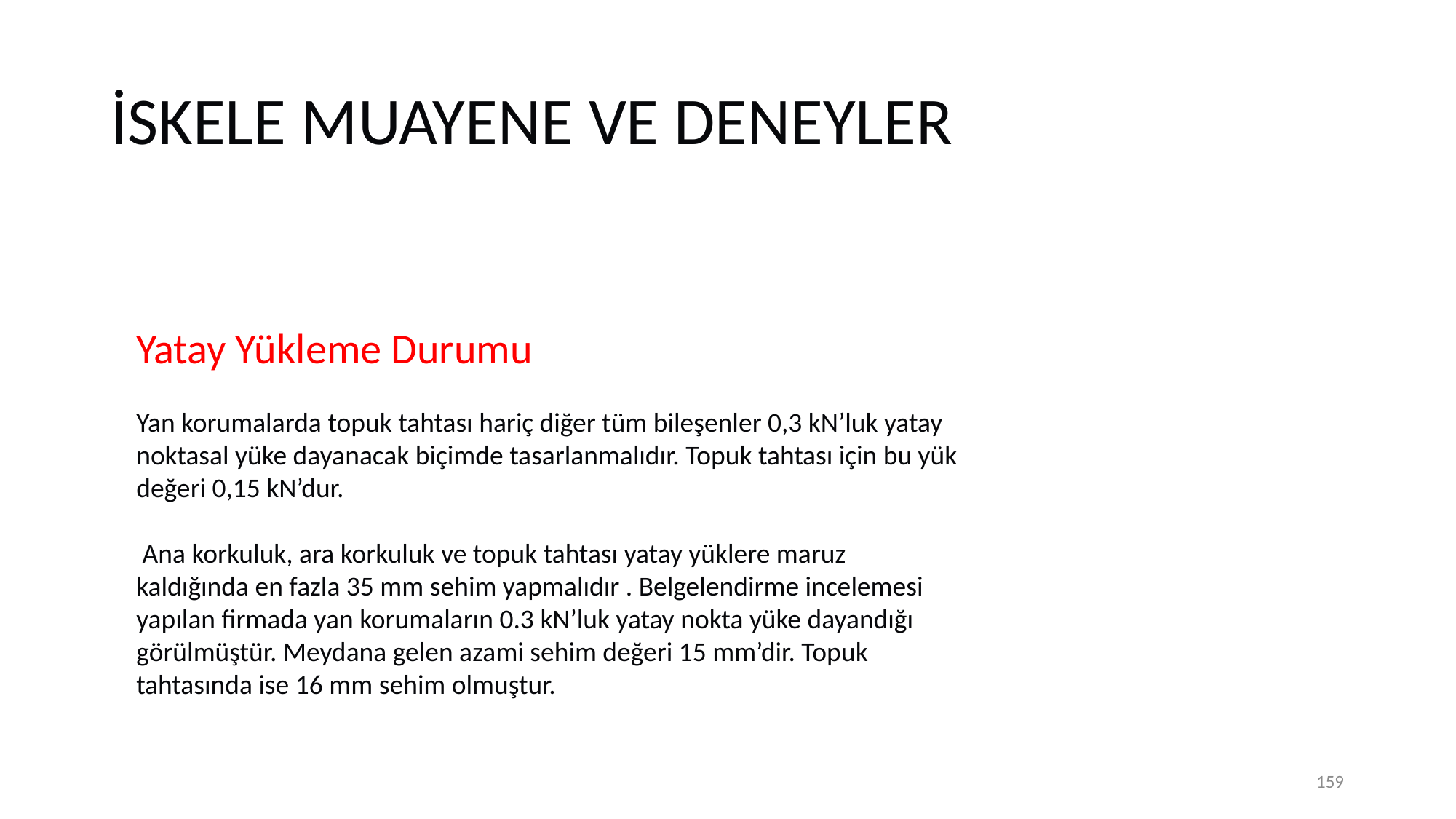

# İSKELE MUAYENE VE DENEYLER
Yatay Yükleme Durumu

Yan korumalarda topuk tahtası hariç diğer tüm bileşenler 0,3 kN’luk yatay noktasal yüke dayanacak biçimde tasarlanmalıdır. Topuk tahtası için bu yük değeri 0,15 kN’dur.

 Ana korkuluk, ara korkuluk ve topuk tahtası yatay yüklere maruz kaldığında en fazla 35 mm sehim yapmalıdır . Belgelendirme incelemesi yapılan firmada yan korumaların 0.3 kN’luk yatay nokta yüke dayandığı görülmüştür. Meydana gelen azami sehim değeri 15 mm’dir. Topuk tahtasında ise 16 mm sehim olmuştur.
159